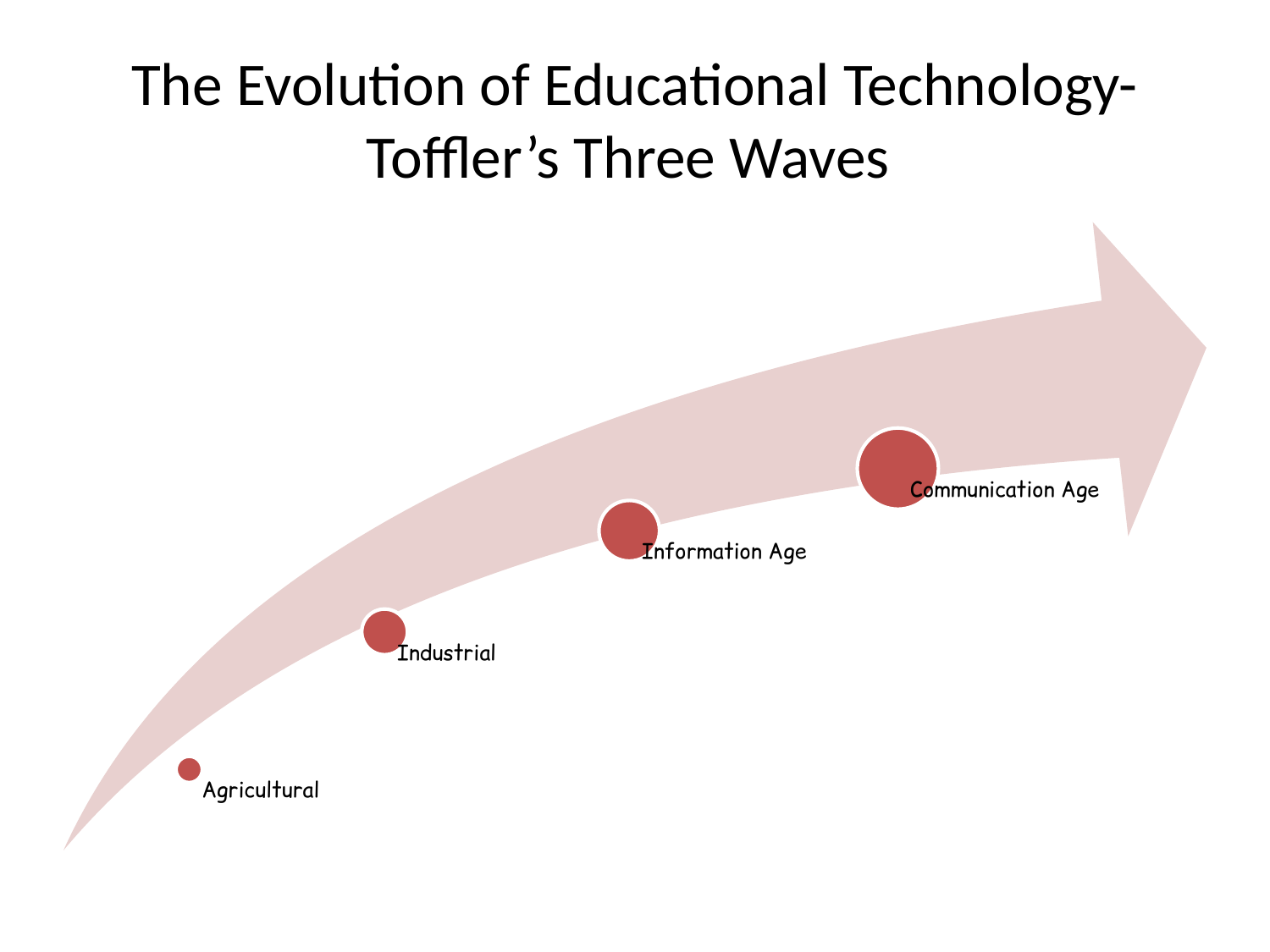

# The Evolution of Educational Technology-Toffler’s Three Waves
Agricultural Age
Industrial Age
Information Age
Communication Age